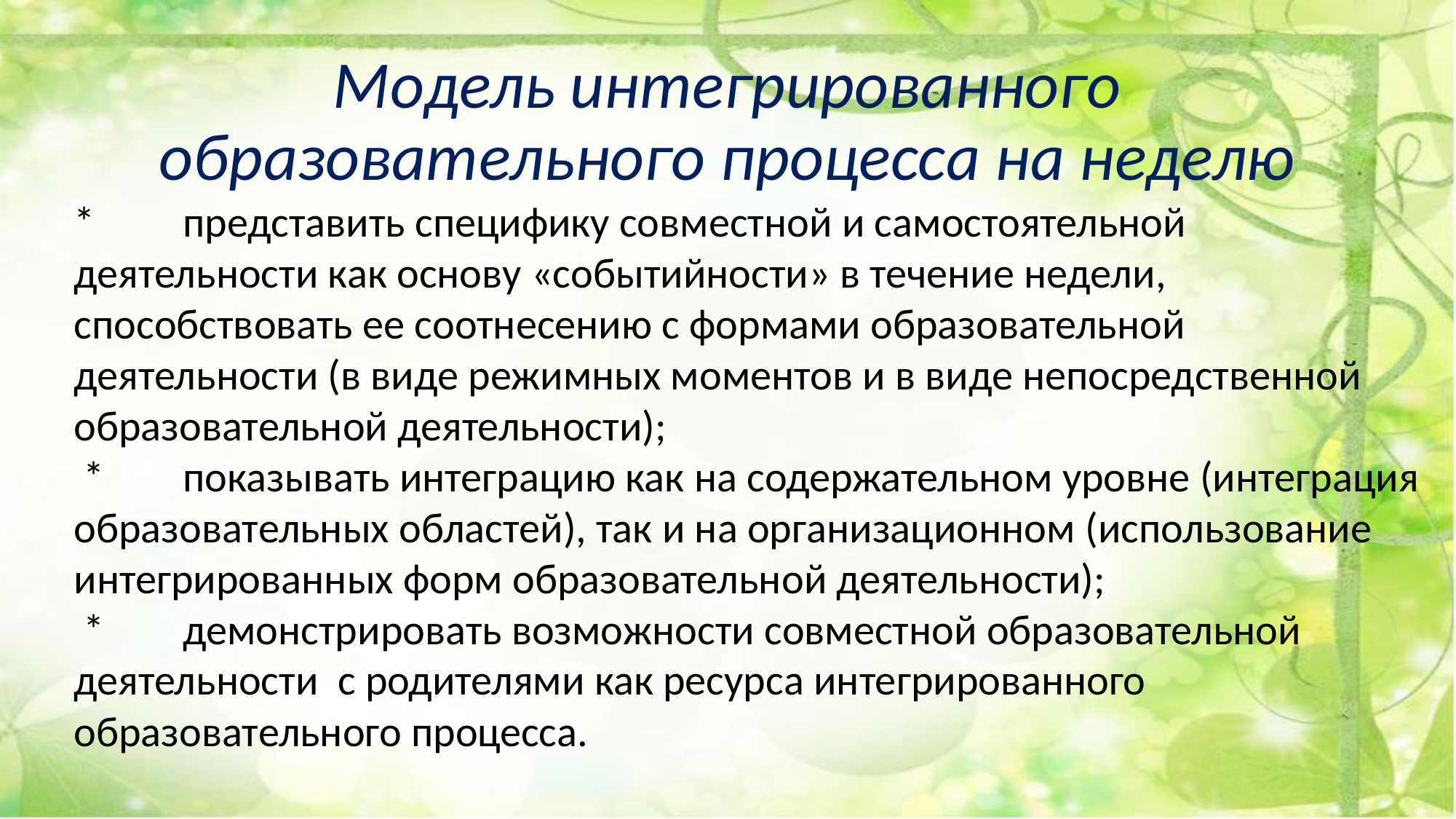

# Модель интегрированного образовательного процесса на неделю
*	представить специфику совместной и самостоятельной деятельности как основу «событийности» в течение недели, способствовать ее соотнесению с формами образовательной деятельности (в виде режимных моментов и в виде непосредственной образовательной деятельности);
 *	показывать интеграцию как на содержательном уровне (интеграция образовательных областей), так и на организационном (использование интегрированных форм образовательной деятельности);
 *	демонстрировать возможности совместной образовательной деятельности  с родителями как ресурса интегрированного образовательного процесса.